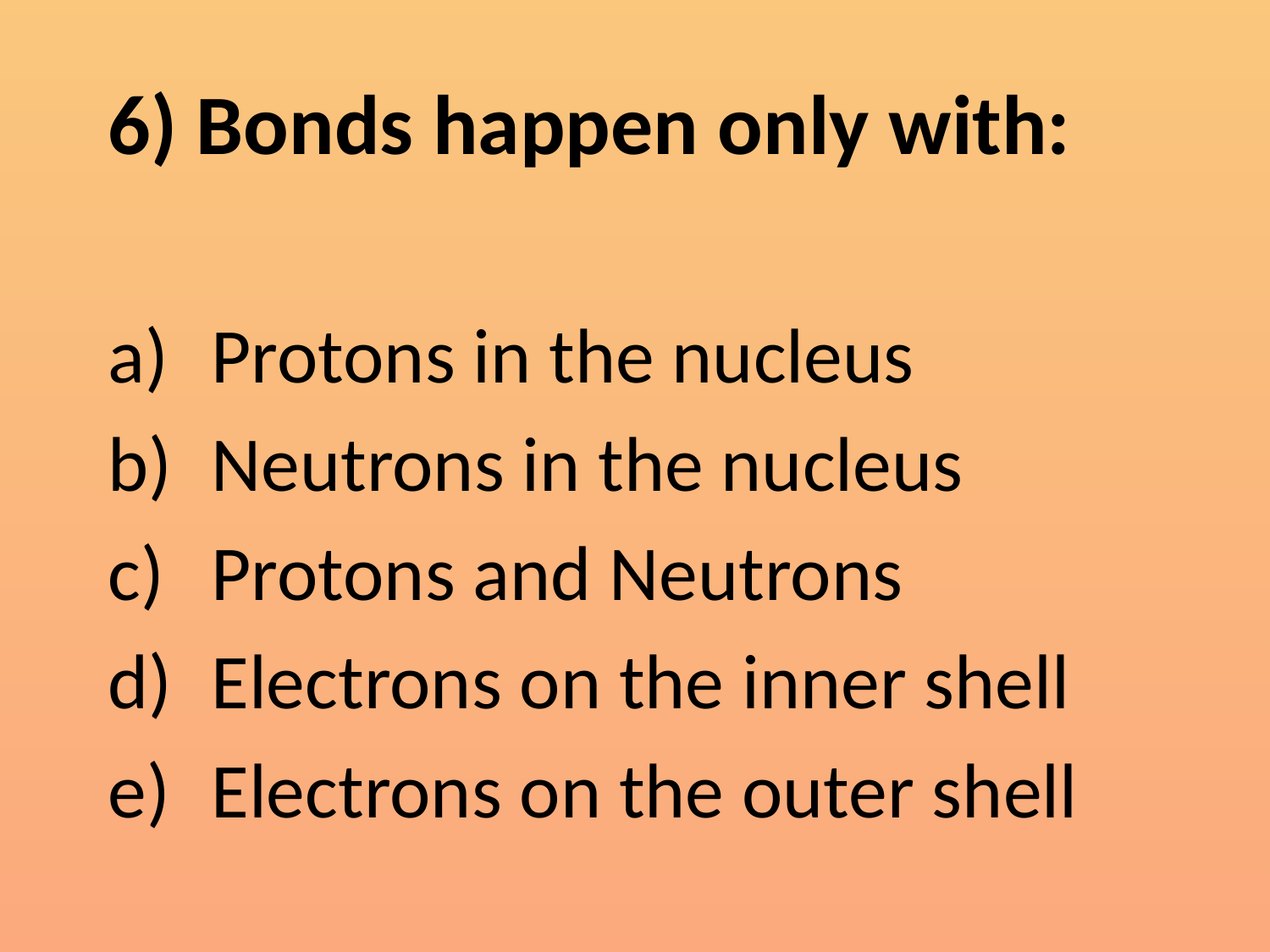

6) Bonds happen only with:

Protons in the nucleus
Neutrons in the nucleus
Protons and Neutrons
Electrons on the inner shell
Electrons on the outer shell